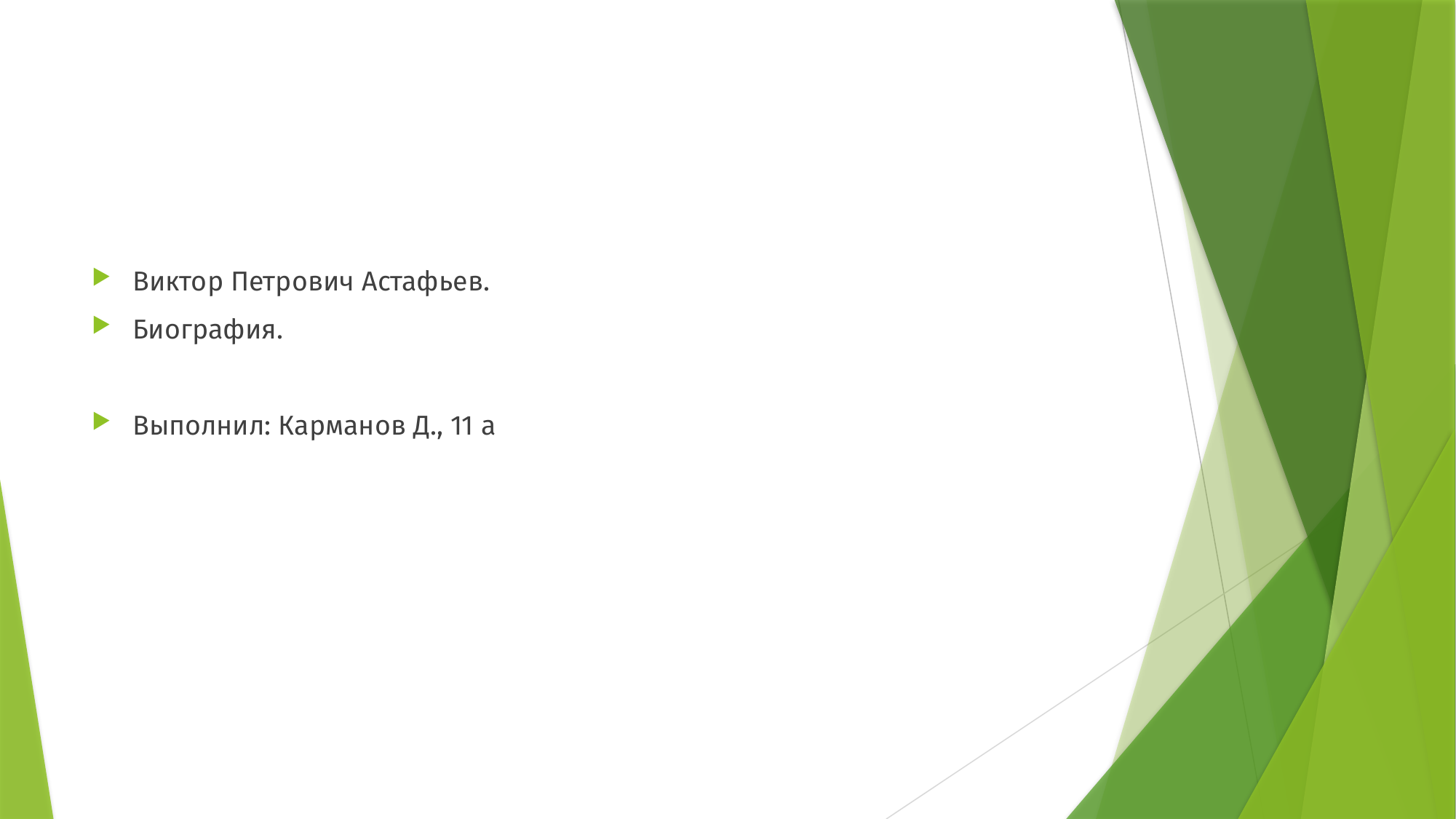

#
Виктор Петрович Астафьев.
Биография.

Выполнил: Карманов Д., 11 а